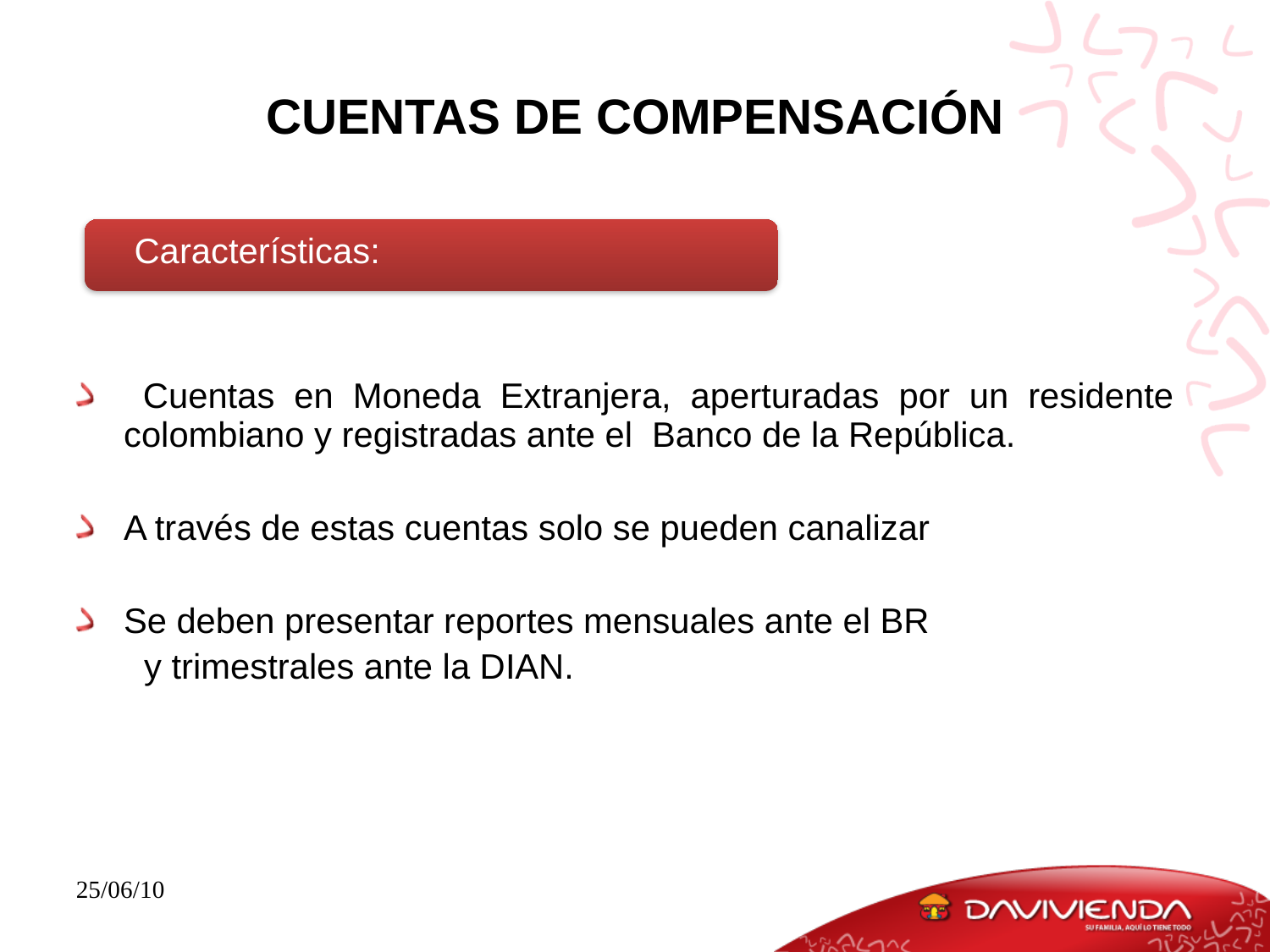

# CUENTAS DE COMPENSACIÓN

Características:

 Cuentas en Moneda Extranjera, aperturadas por un residente  colombiano y registradas ante el  Banco de la República.

A través de estas cuentas solo se pueden canalizar

Se deben presentar reportes mensuales ante el BR
       y trimestrales ante la DIAN.

25/06/10